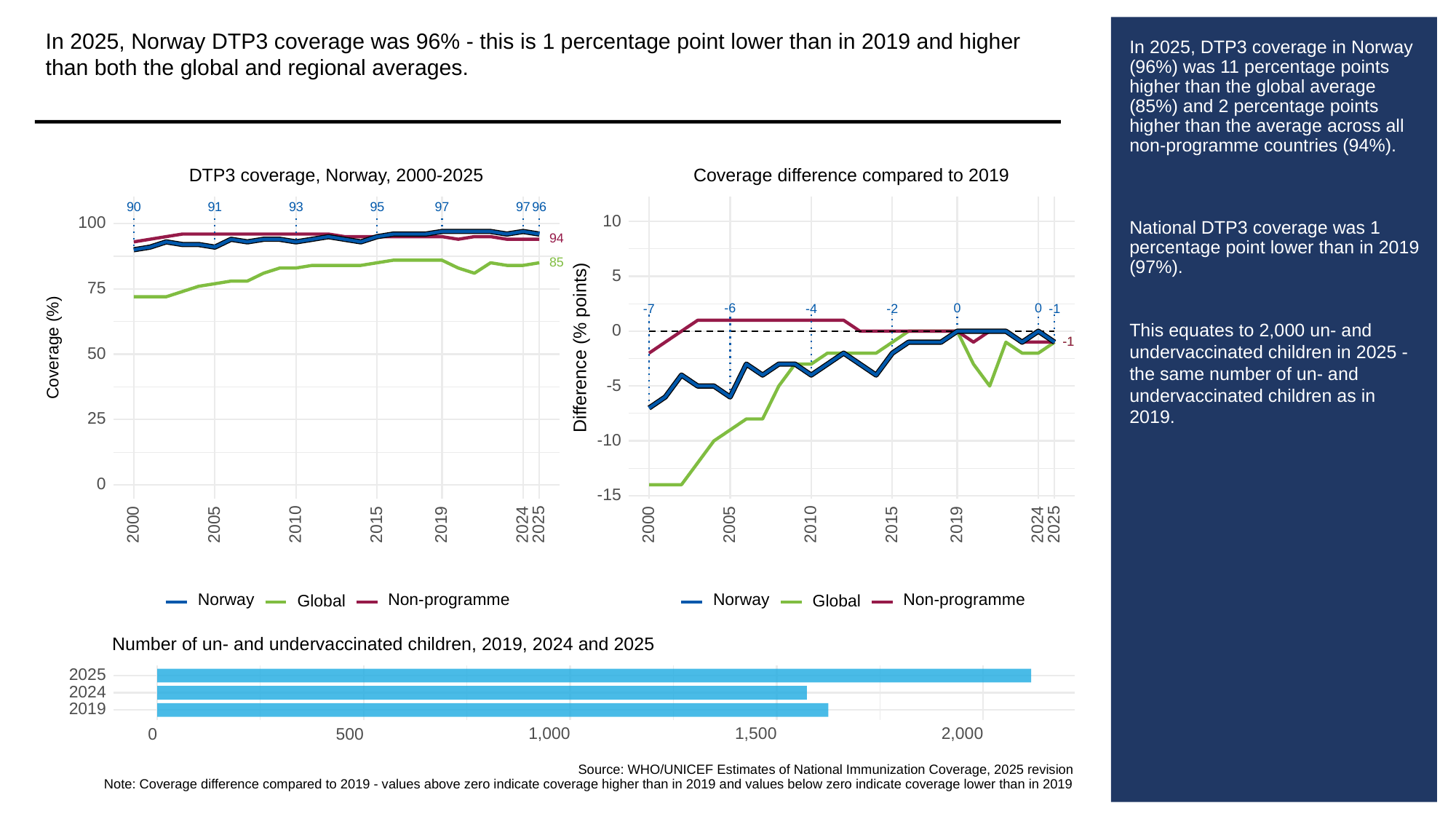

In 2025, Norway DTP3 coverage was 96% - this is 1 percentage point lower than in 2019 and higher than both the global and regional averages.
# In 2025, DTP3 coverage in Norway (96%) was 11 percentage points higher than the global average (85%) and 2 percentage points higher than the average across all non-programme countries (94%).

National DTP3 coverage was 1 percentage point lower than in 2019 (97%).

This equates to 2,000 un- and undervaccinated children in 2025 - the same number of un- and undervaccinated children as in 2019.

Coverage difference compared to 2019
DTP3 coverage, Norway, 2000-2025

93
90
91
95
97
97
96
10
100

94

85

5

75

-6
0
0
-2
-1
-4
-7

0

-1
-1
Difference (% points)
Coverage (%)
50

-5

25

-10

0

-15

2000
2005
2010
2015
2019
2024
2025
2000
2005
2010
2015
2019
2024
2025
Norway
Non-programme
Norway
Non-programme
Global
Global

Number of un- and undervaccinated children, 2019, 2024 and 2025

2025

2024

2019

1,000
1,500
2,000
0
500
Source: WHO/UNICEF Estimates of National Immunization Coverage, 2025 revision
Note: Coverage difference compared to 2019 - values above zero indicate coverage higher than in 2019 and values below zero indicate coverage lower than in 2019